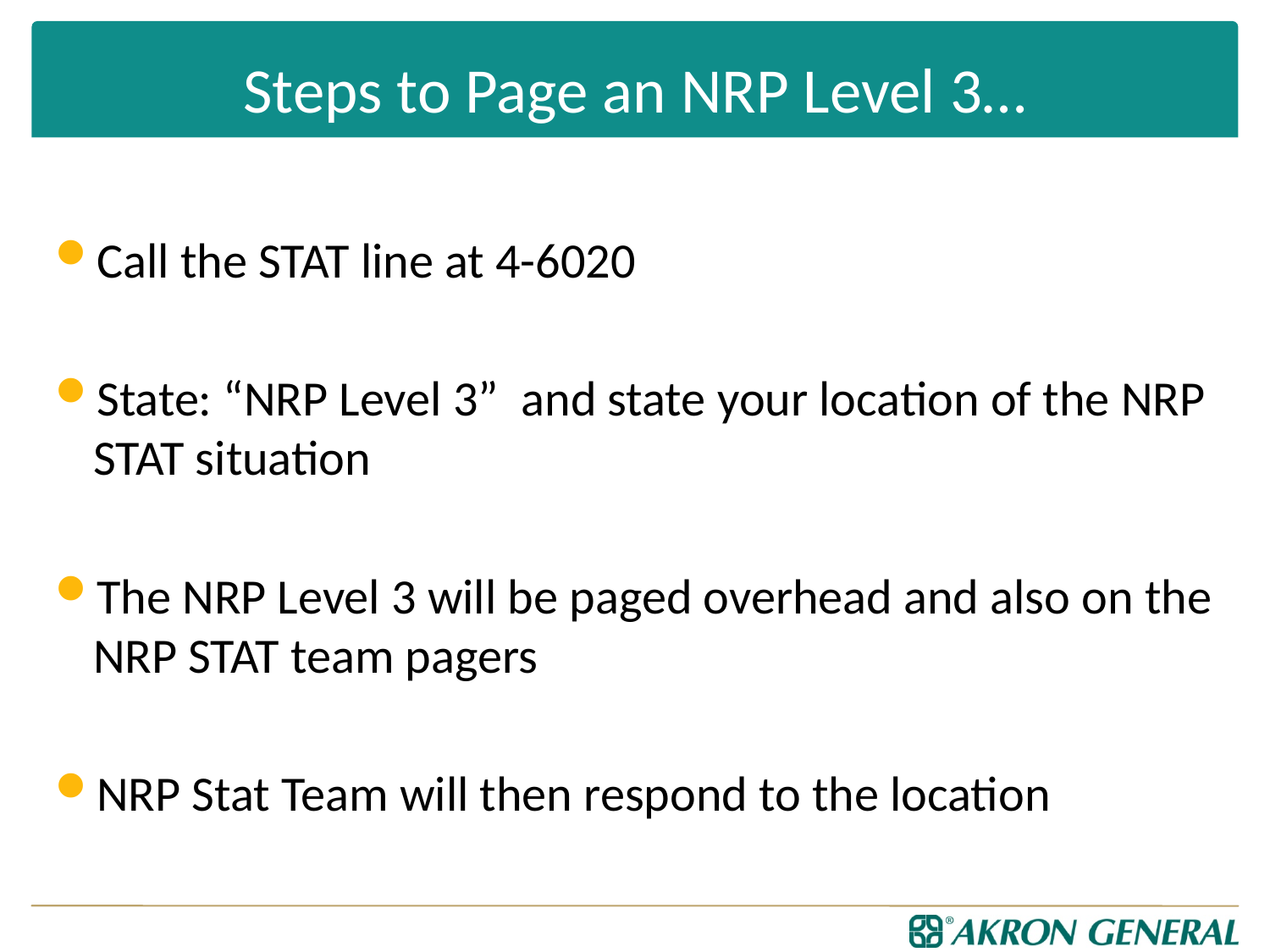

# Steps to Page an NRP Level 3…
Call the STAT line at 4-6020

State: “NRP Level 3”  and state your location of the NRP STAT situation

The NRP Level 3 will be paged overhead and also on the NRP STAT team pagers

NRP Stat Team will then respond to the location